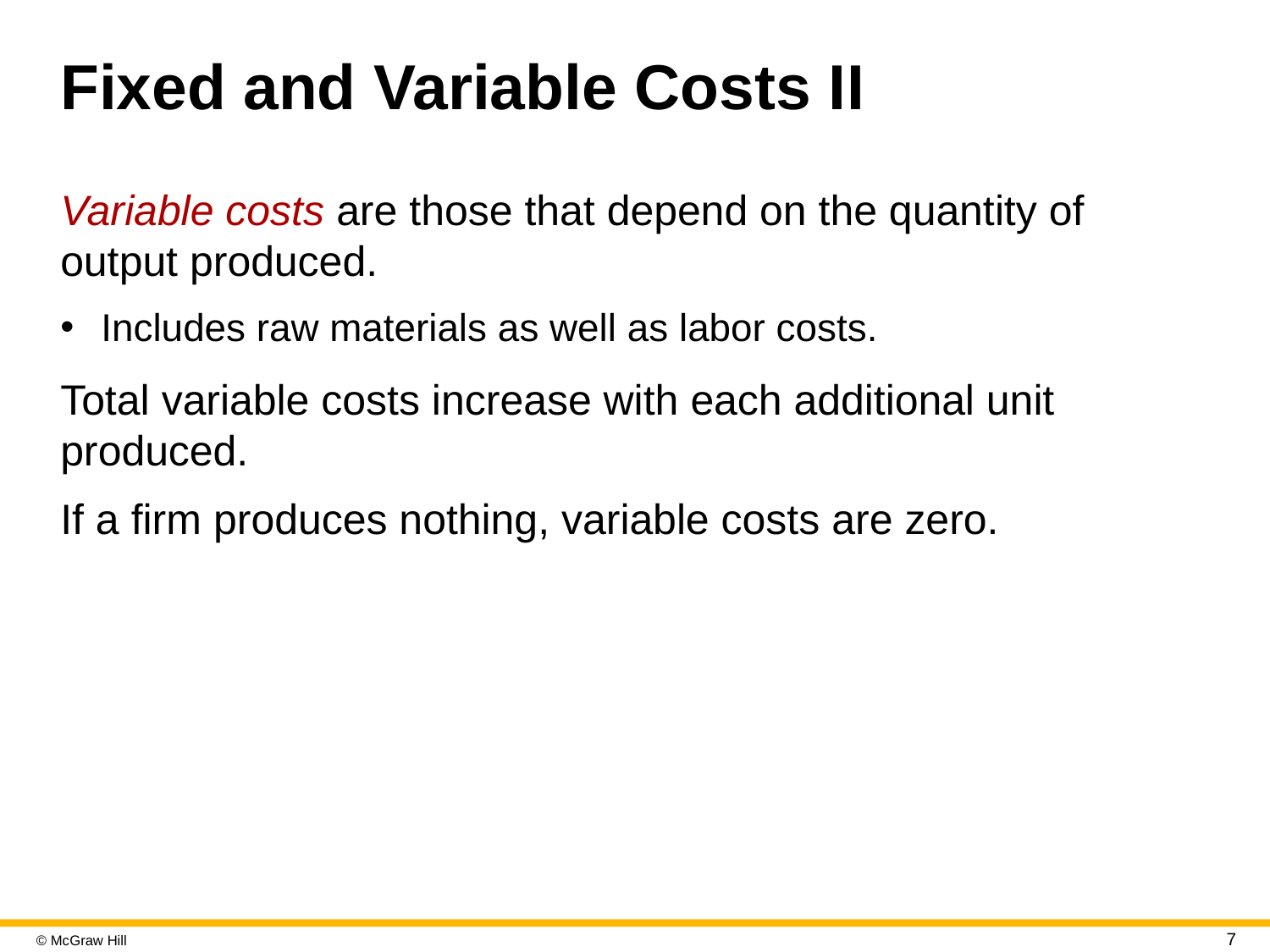

# Fixed and Variable Costs I I
Variable costs are those that depend on the quantity of output produced.
Includes raw materials as well as labor costs.
Total variable costs increase with each additional unit produced.
If a firm produces nothing, variable costs are zero.